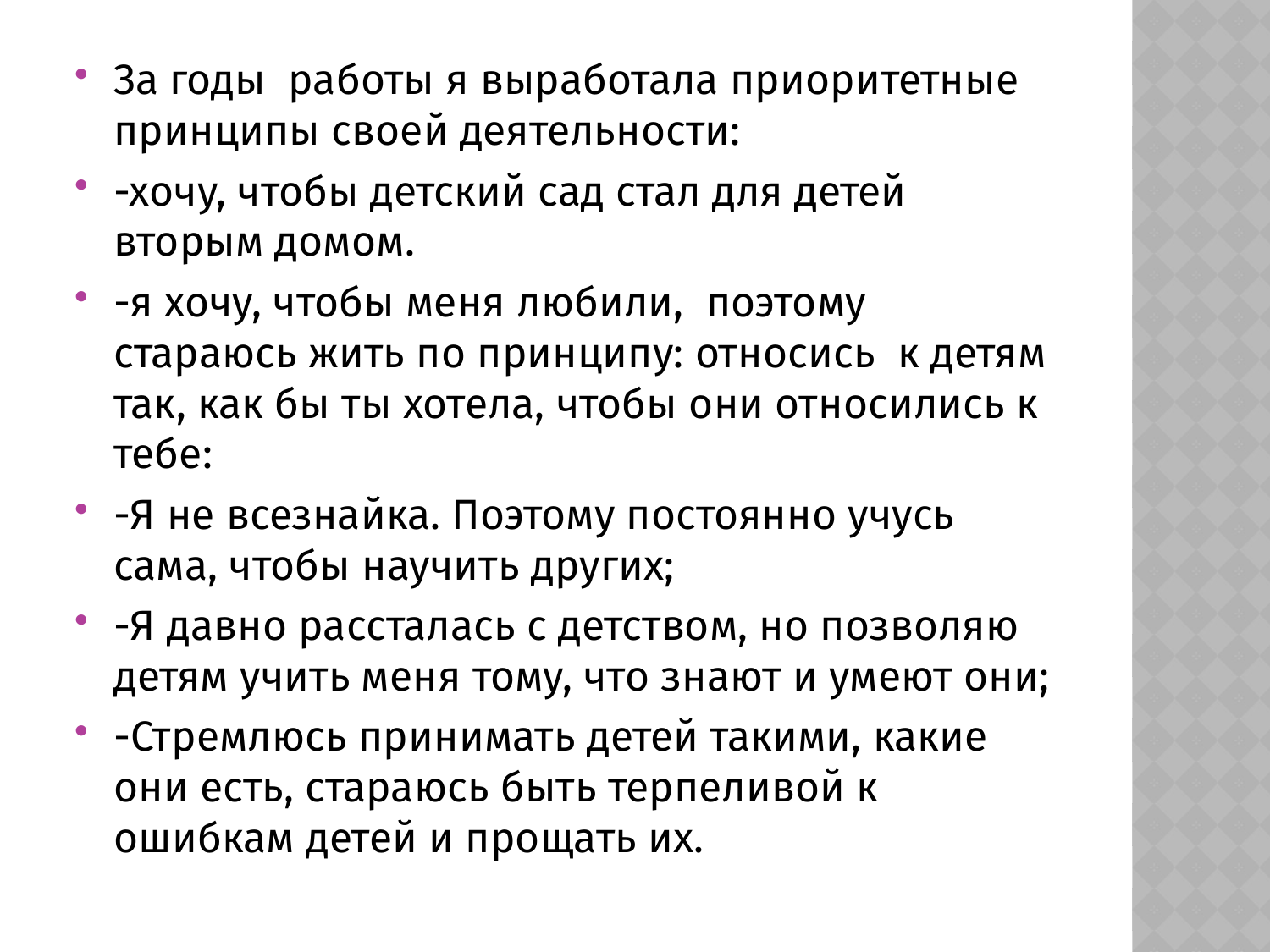

За годы  работы я выработала приоритетные принципы своей деятельности:
-хочу, чтобы детский сад стал для детей вторым домом.
-я хочу, чтобы меня любили,  поэтому стараюсь жить по принципу: относись  к детям так, как бы ты хотела, чтобы они относились к тебе:
-Я не всезнайка. Поэтому постоянно учусь сама, чтобы научить других;
-Я давно рассталась с детством, но позволяю детям учить меня тому, что знают и умеют они;
-Стремлюсь принимать детей такими, какие они есть, стараюсь быть терпеливой к ошибкам детей и прощать их.